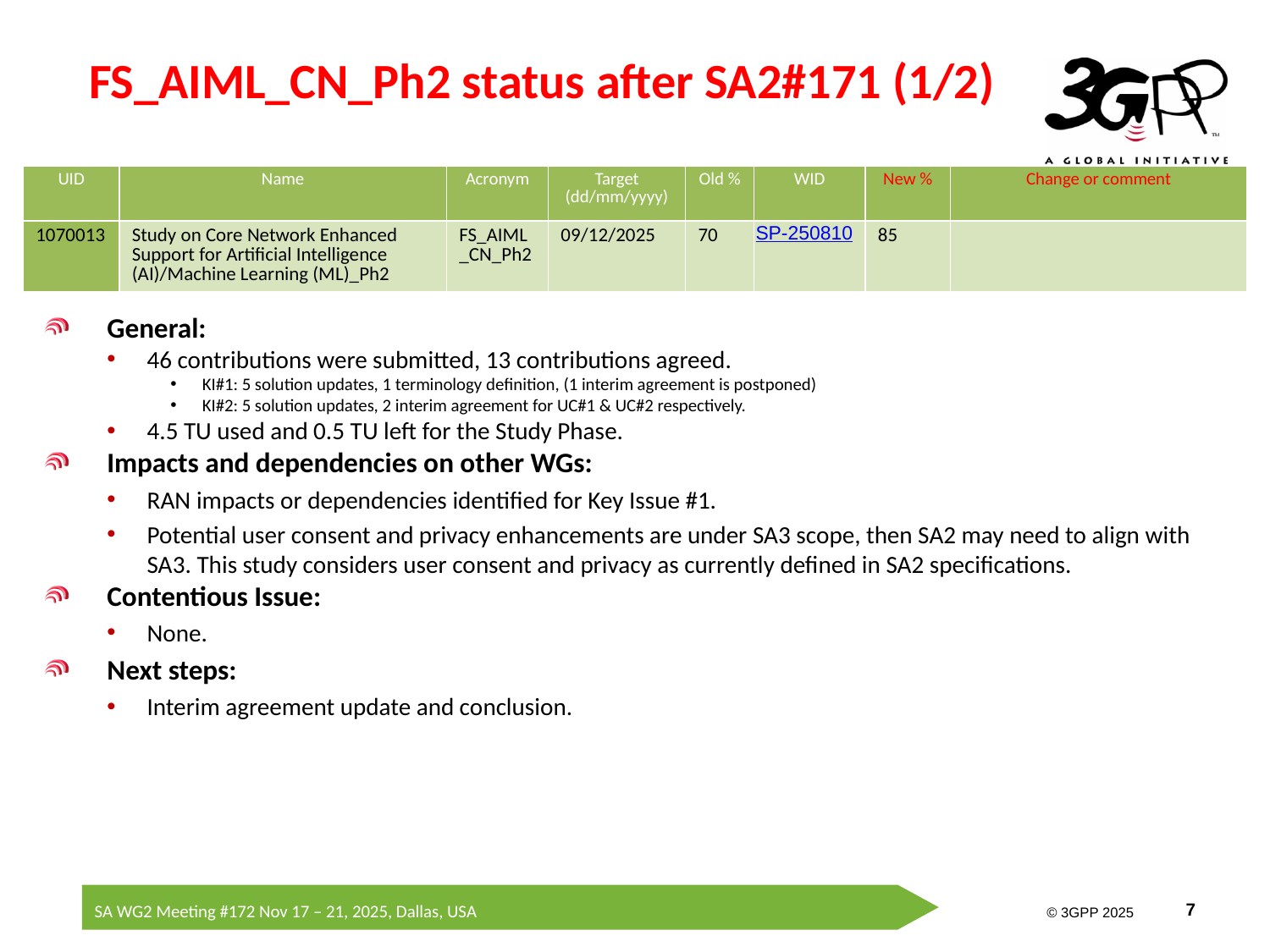

# FS_AIML_CN_Ph2 status after SA2#171 (1/2)
| UID | Name | Acronym | Target (dd/mm/yyyy) | Old % | WID | New % | Change or comment |
| --- | --- | --- | --- | --- | --- | --- | --- |
| 1070013 | Study on Core Network Enhanced Support for Artificial Intelligence (AI)/Machine Learning (ML)\_Ph2 | FS\_AIML\_CN\_Ph2 | 09/12/2025 | 70 | SP-250810 | 85 |  |
General:
46 contributions were submitted, 13 contributions agreed.
KI#1: 5 solution updates, 1 terminology definition, (1 interim agreement is postponed)
KI#2: 5 solution updates, 2 interim agreement for UC#1 & UC#2 respectively.
4.5 TU used and 0.5 TU left for the Study Phase.
Impacts and dependencies on other WGs:
RAN impacts or dependencies identified for Key Issue #1.
Potential user consent and privacy enhancements are under SA3 scope, then SA2 may need to align with SA3. This study considers user consent and privacy as currently defined in SA2 specifications.
Contentious Issue:
None.
Next steps:
Interim agreement update and conclusion.